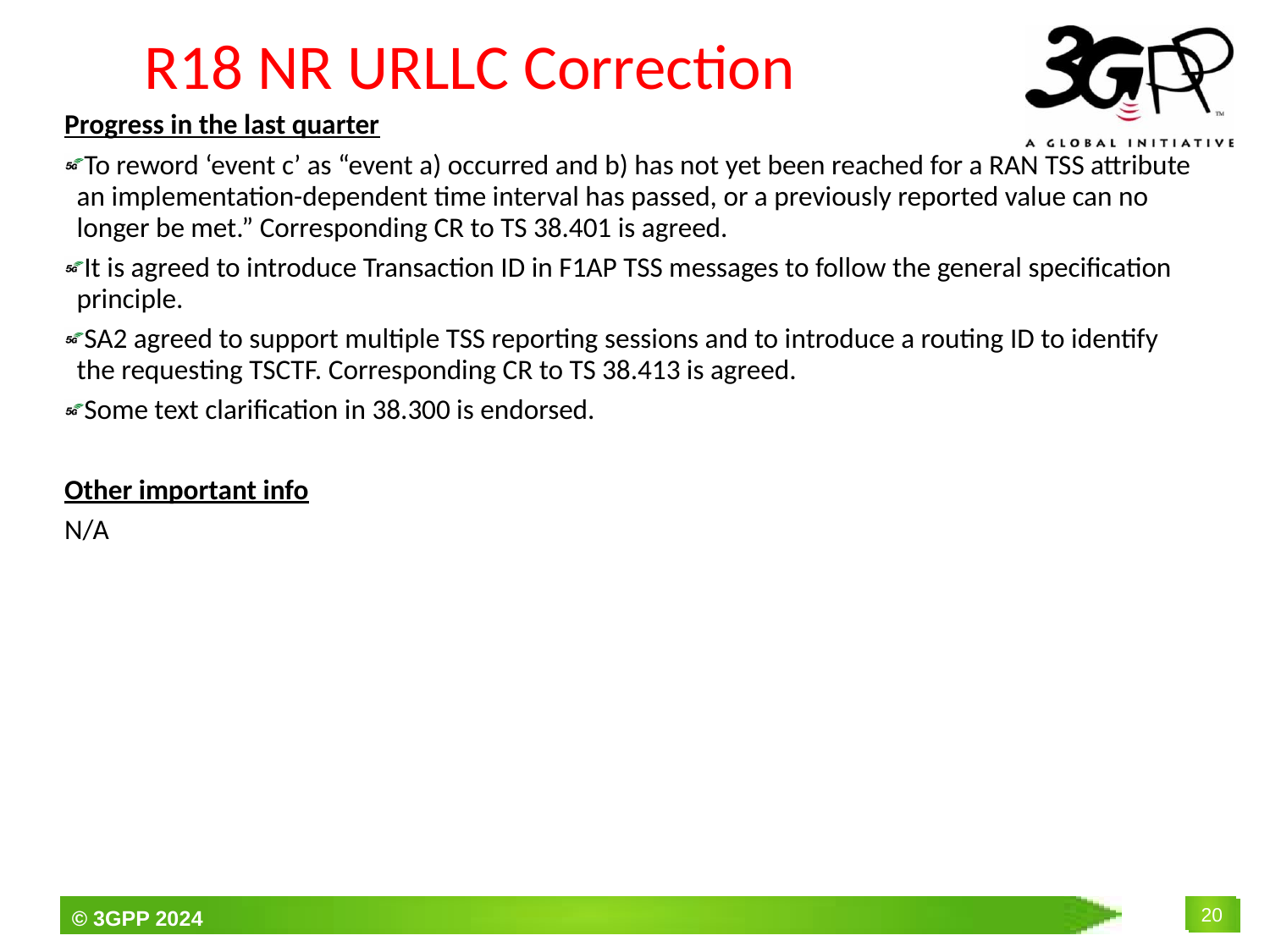

# R18 NR URLLC Correction
Progress in the last quarter
To reword ‘event c’ as “event a) occurred and b) has not yet been reached for a RAN TSS attribute an implementation-dependent time interval has passed, or a previously reported value can no longer be met.” Corresponding CR to TS 38.401 is agreed.
It is agreed to introduce Transaction ID in F1AP TSS messages to follow the general specification principle.
SA2 agreed to support multiple TSS reporting sessions and to introduce a routing ID to identify the requesting TSCTF. Corresponding CR to TS 38.413 is agreed.
Some text clarification in 38.300 is endorsed.

Other important info
N/A

20